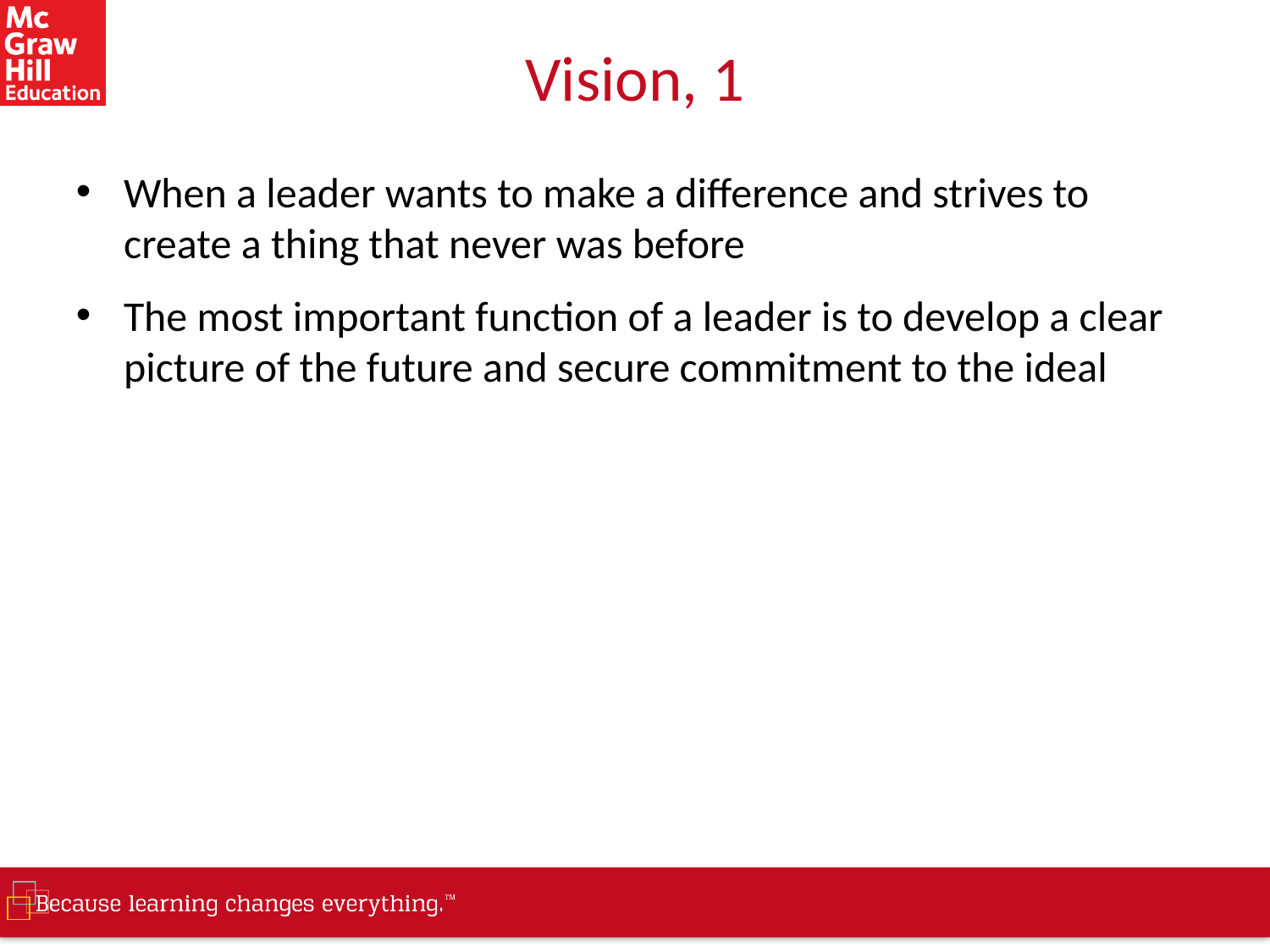

# Vision, 1
When a leader wants to make a difference and strives to create a thing that never was before
The most important function of a leader is to develop a clear picture of the future and secure commitment to the ideal